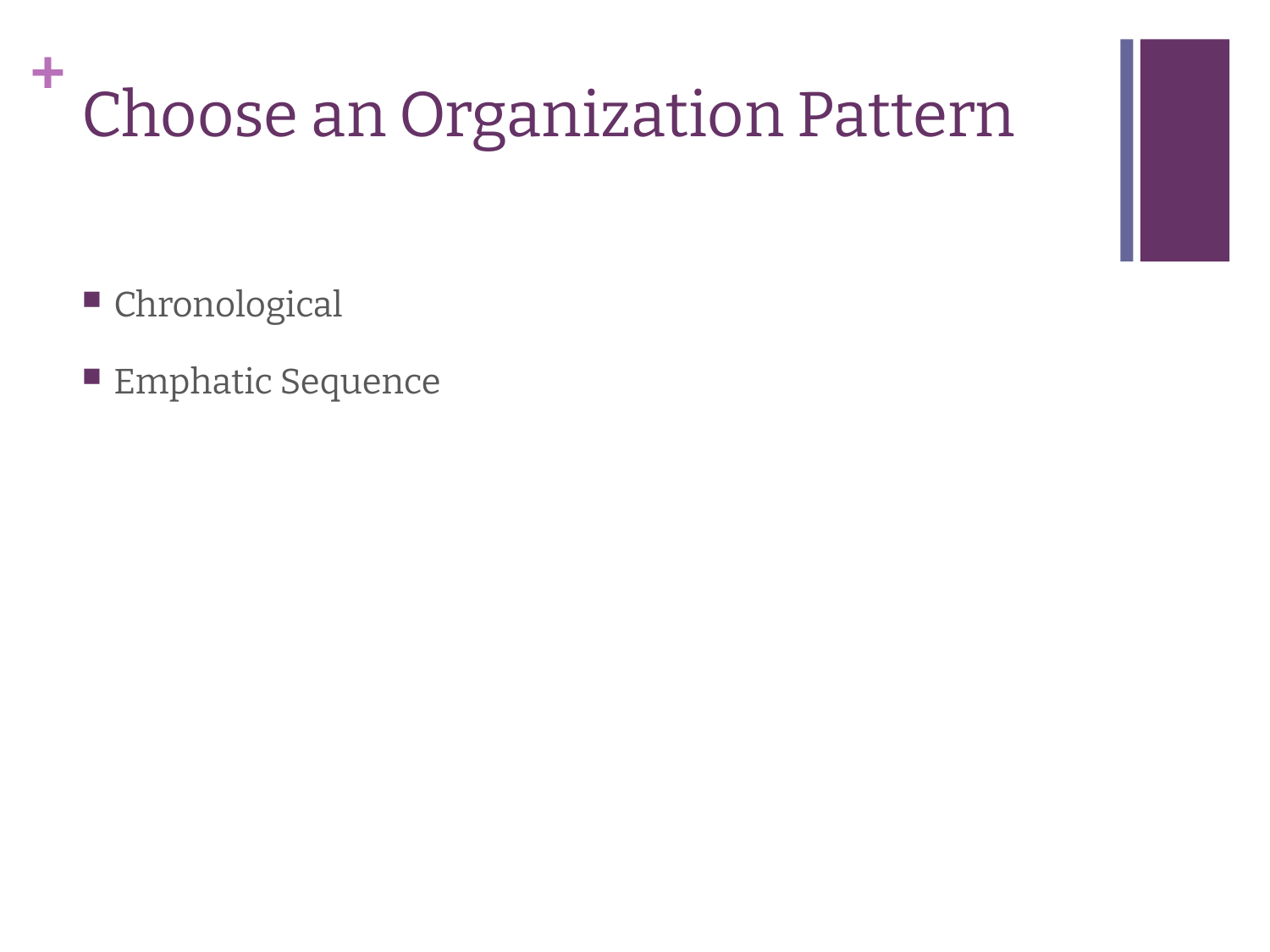

# Choose an Organization Pattern
Chronological
Emphatic Sequence